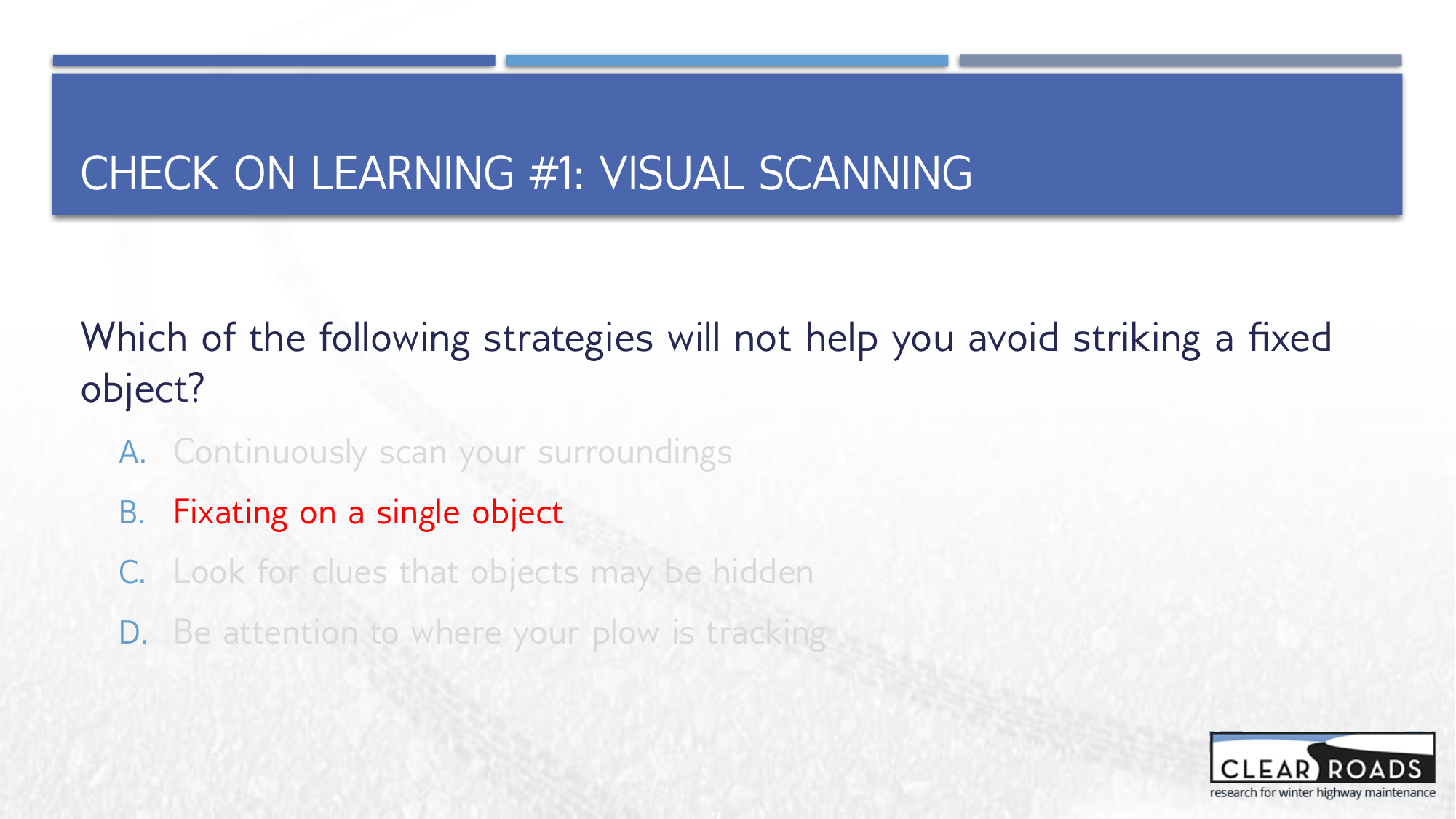

# Check on Learning #1: Visual Scanning
Which of the following strategies will not help you avoid striking a fixed object?
Continuously scan your surroundings
Fixating on a single object
Look for clues that objects may be hidden
Be attention to where your plow is tracking